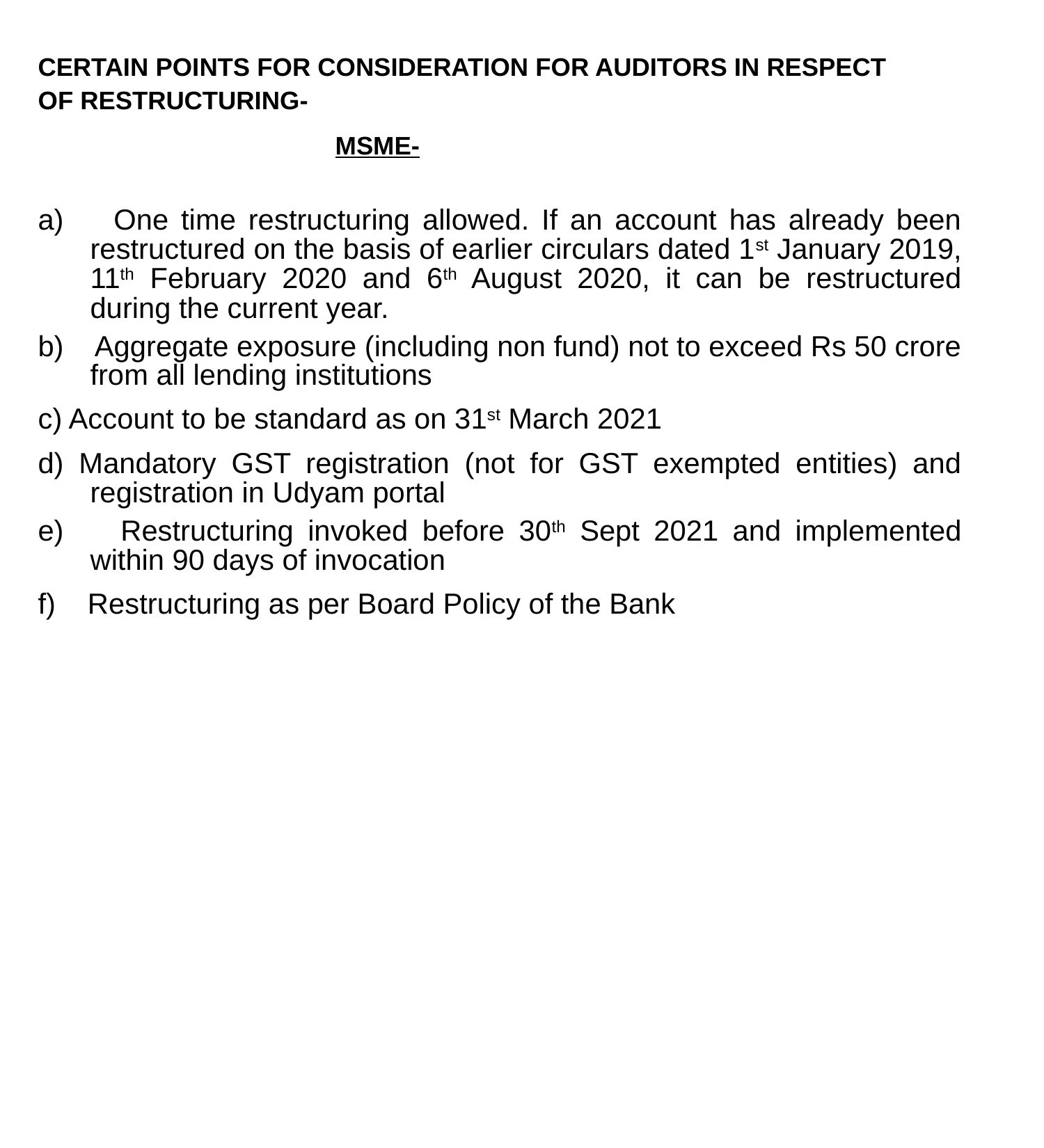

CERTAIN POINTS FOR CONSIDERATION FOR AUDITORS IN RESPECT
OF RESTRUCTURING-
MSME-
a)    One time restructuring allowed. If an account has already been restructured on the basis of earlier circulars dated 1st January 2019, 11th February 2020 and 6th August 2020, it can be restructured during the current year.
b)    Aggregate exposure (including non fund) not to exceed Rs 50 crore from all lending institutions
c) Account to be standard as on 31st March 2021
d) Mandatory GST registration (not for GST exempted entities) and registration in Udyam portal
e)    Restructuring invoked before 30th Sept 2021 and implemented within 90 days of invocation
f)    Restructuring as per Board Policy of the Bank